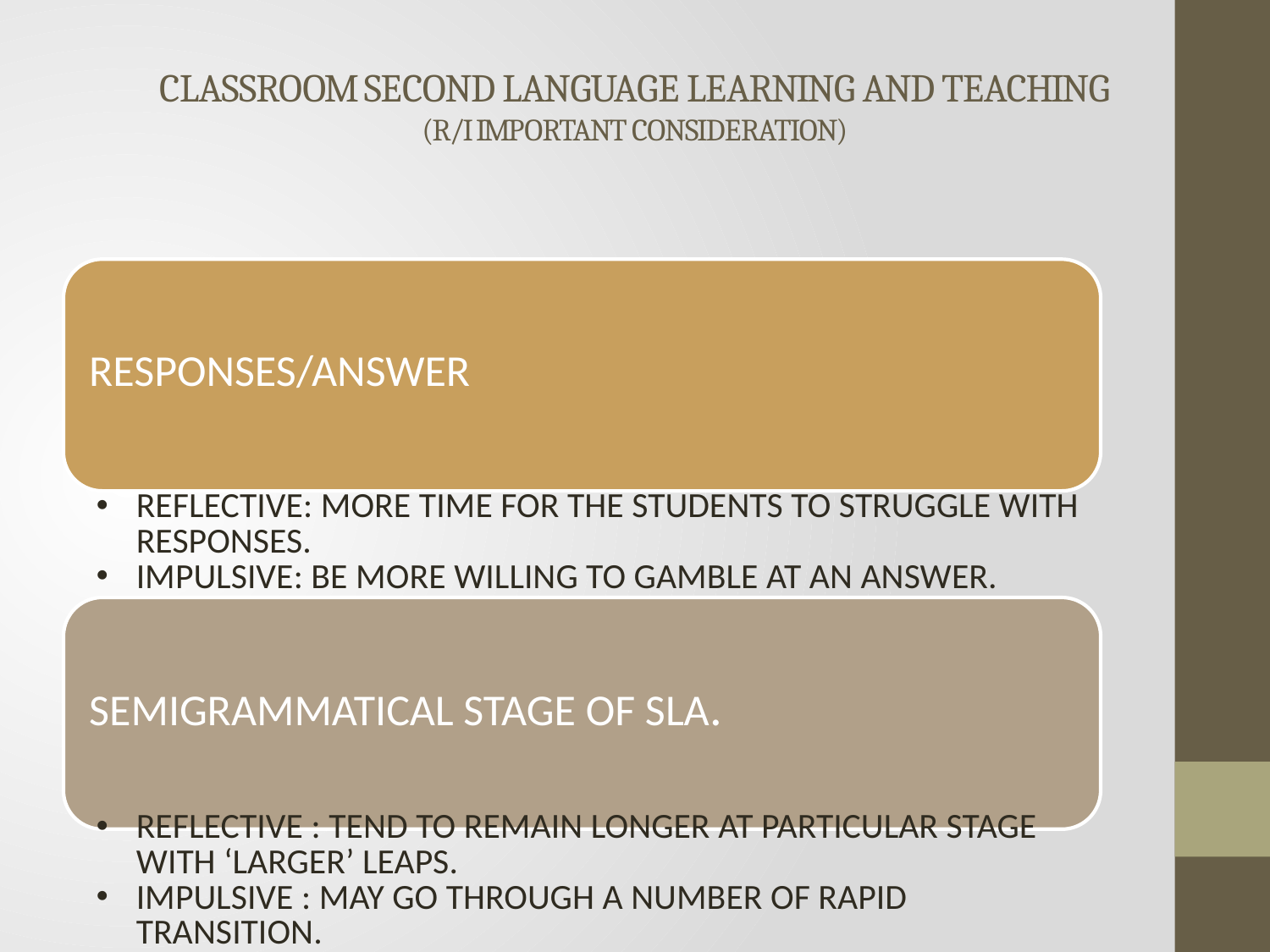

# CLASSROOM SECOND LANGUAGE LEARNING AND TEACHING (R/I IMPORTANT CONSIDERATION)
RESPONSES/ANSWER
REFLECTIVE: MORE TIME FOR THE STUDENTS TO STRUGGLE WITH RESPONSES.
SEMIGRAMMATICAL STAGE OF SLA.
REFLECTIVE : TEND TO REMAIN LONGER AT PARTICULAR STAGE WITH ‘LARGER’ LEAPS.
IMPULSIVE: BE MORE WILLING TO GAMBLE AT AN ANSWER.
IMPULSIVE : MAY GO THROUGH A NUMBER OF RAPID TRANSITION.